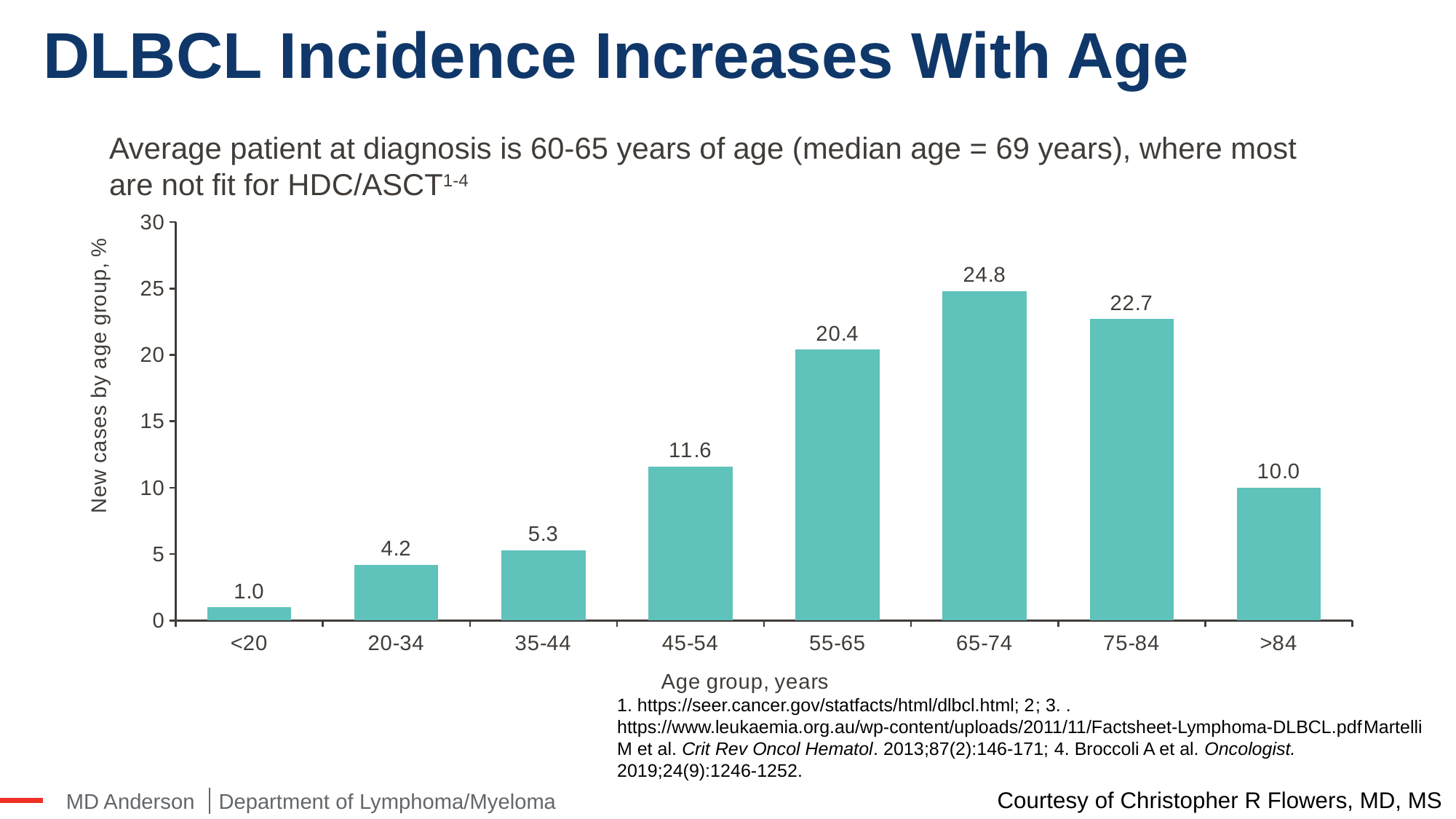

# DLBCL Incidence Increases With Age
Average patient at diagnosis is 60-65 years of age (median age = 69 years), where most are not fit for HDC/ASCT1-4

### Chart

| Category | Series 1 |
|---|---|
| <20 | 1.0 |
| 20-34 | 4.2 |
| 35-44 | 5.3 |
| 45-54 | 11.6 |
| 55-65 | 20.4 |
| 65-74 | 24.8 |
| 75-84 | 22.7 |
| >84 | 10.0 |
1. https://seer.cancer.gov/statfacts/html/dlbcl.html; 2; 3. . https://www.leukaemia.org.au/wp-content/uploads/2011/11/Factsheet-Lymphoma-DLBCL.pdfMartelli M et al. Crit Rev Oncol Hematol. 2013;87(2):146-171; 4. Broccoli A et al. Oncologist. 2019;24(9):1246-1252.
Courtesy of Christopher R Flowers, MD, MS